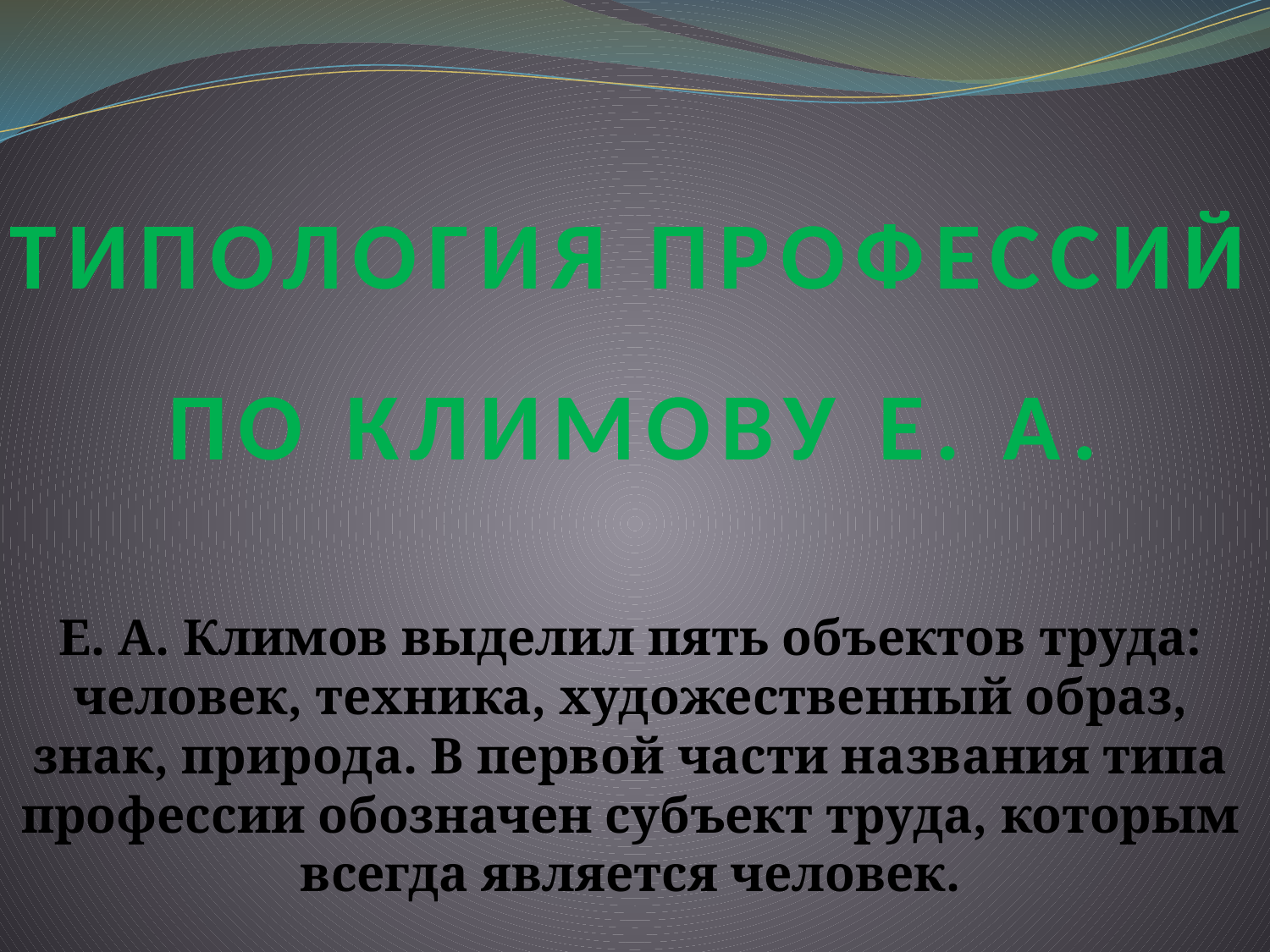

# ТИПОЛОГИЯ ПРОФЕССИЙ ПО КЛИМОВУ Е. А.
Е. А. Климов выделил пять объектов труда: человек, техника, художественный образ, знак, природа. В первой части названия типа профессии обозначен субъект труда, которым всегда является человек.